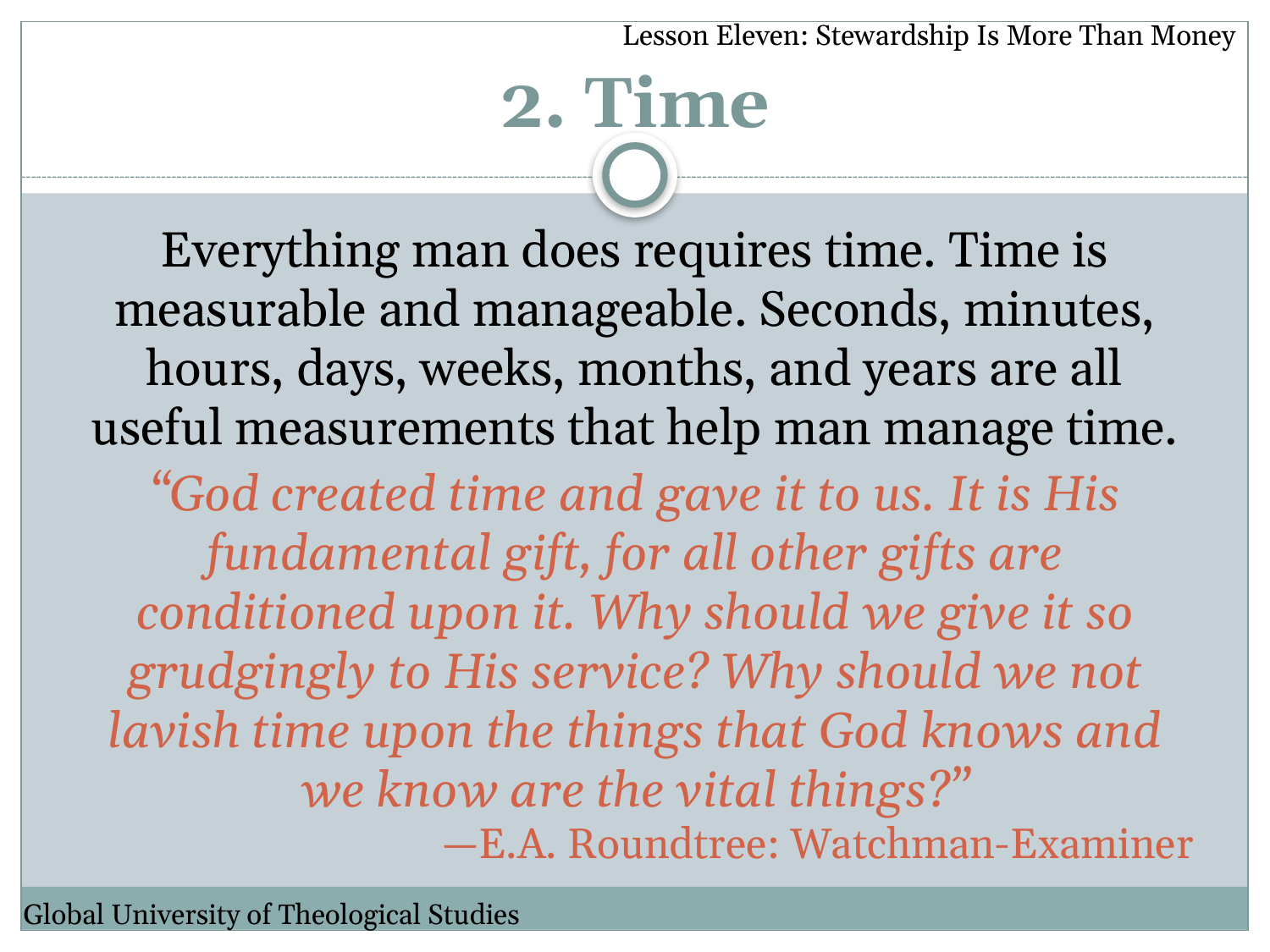

Lesson Eleven: Stewardship Is More Than Money
# 2. Time
Everything man does requires time. Time is measurable and manageable. Seconds, minutes, hours, days, weeks, months, and years are all useful measurements that help man manage time.
“God created time and gave it to us. It is His fundamental gift, for all other gifts are conditioned upon it. Why should we give it so grudgingly to His service? Why should we not lavish time upon the things that God knows and we know are the vital things?”
—E.A. Roundtree: Watchman-Examiner
Global University of Theological Studies